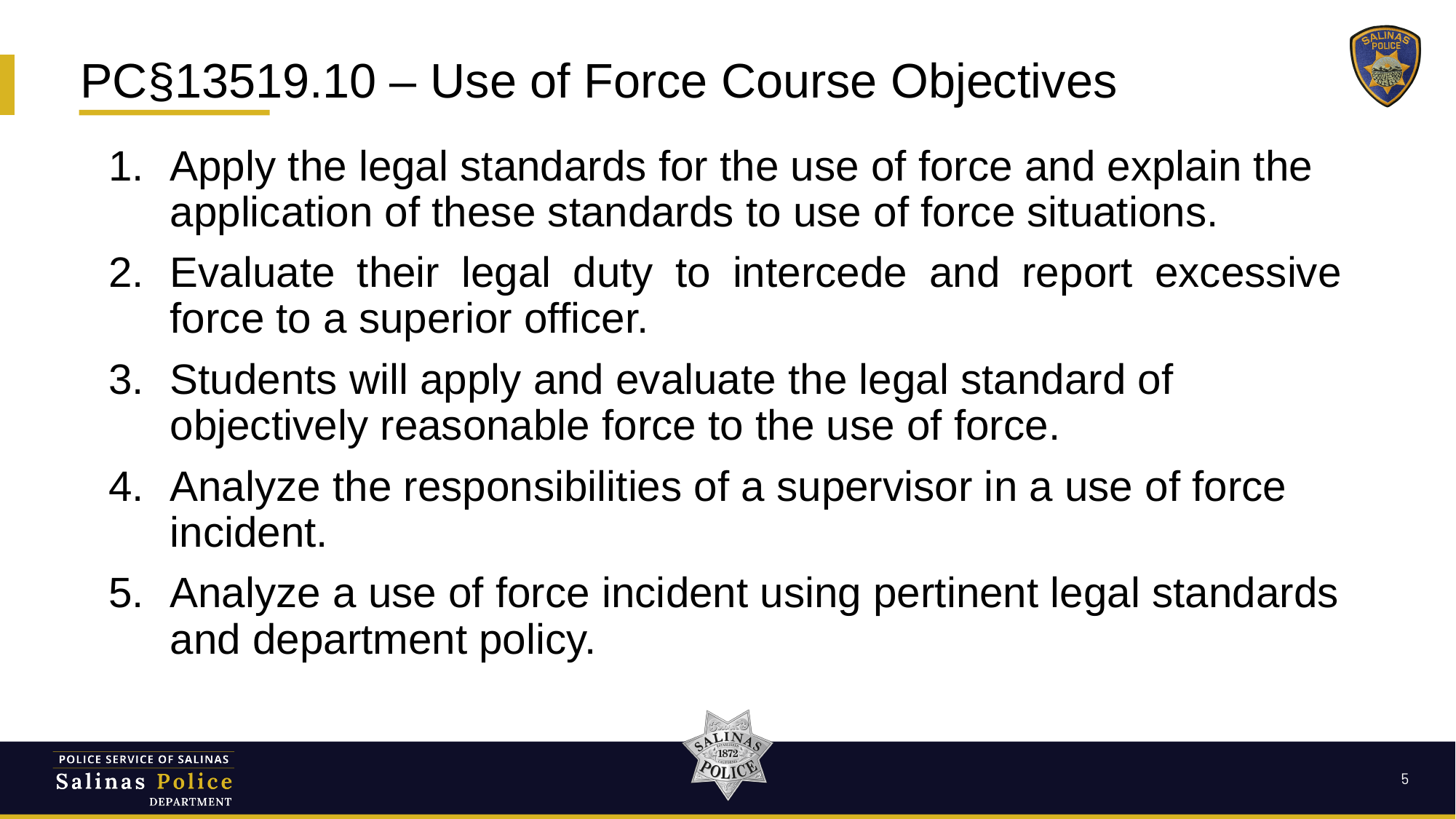

PC§13519.10 – Use of Force Course Objectives
Apply the legal standards for the use of force and explain the application of these standards to use of force situations.
Evaluate their legal duty to intercede and report excessive force to a superior officer.
Students will apply and evaluate the legal standard of objectively reasonable force to the use of force.
Analyze the responsibilities of a supervisor in a use of force incident.
Analyze a use of force incident using pertinent legal standards and department policy.